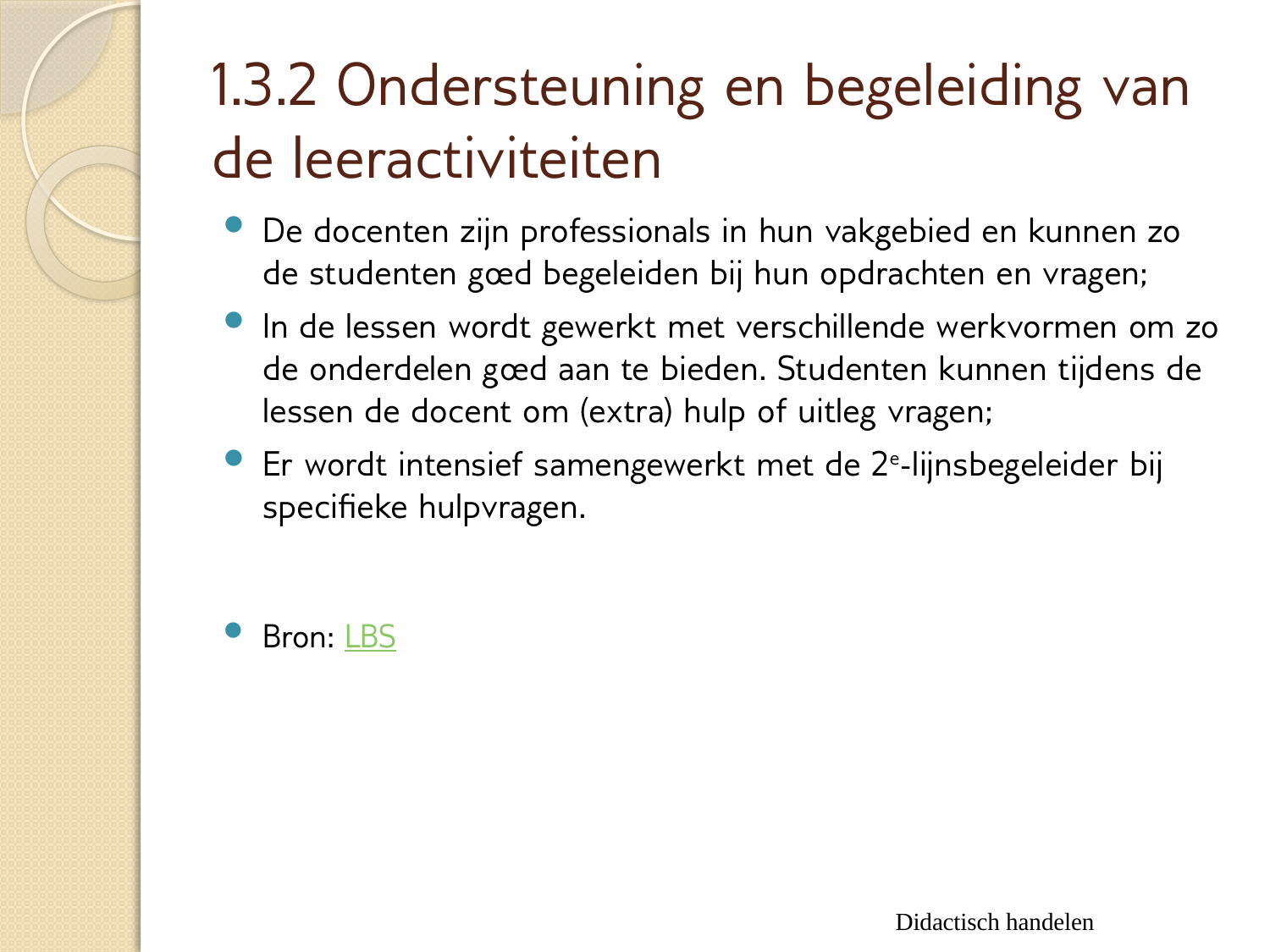

# 1.3.2 Ondersteuning en begeleiding van de leeractiviteiten
De docenten zijn professionals in hun vakgebied en kunnen zo de studenten goed begeleiden bij hun opdrachten en vragen;
In de lessen wordt gewerkt met verschillende werkvormen om zo de onderdelen goed aan te bieden. Studenten kunnen tijdens de lessen de docent om (extra) hulp of uitleg vragen;
Er wordt intensief samengewerkt met de 2e-lijnsbegeleider bij specifieke hulpvragen.

Bron: LBS
Didactisch handelen